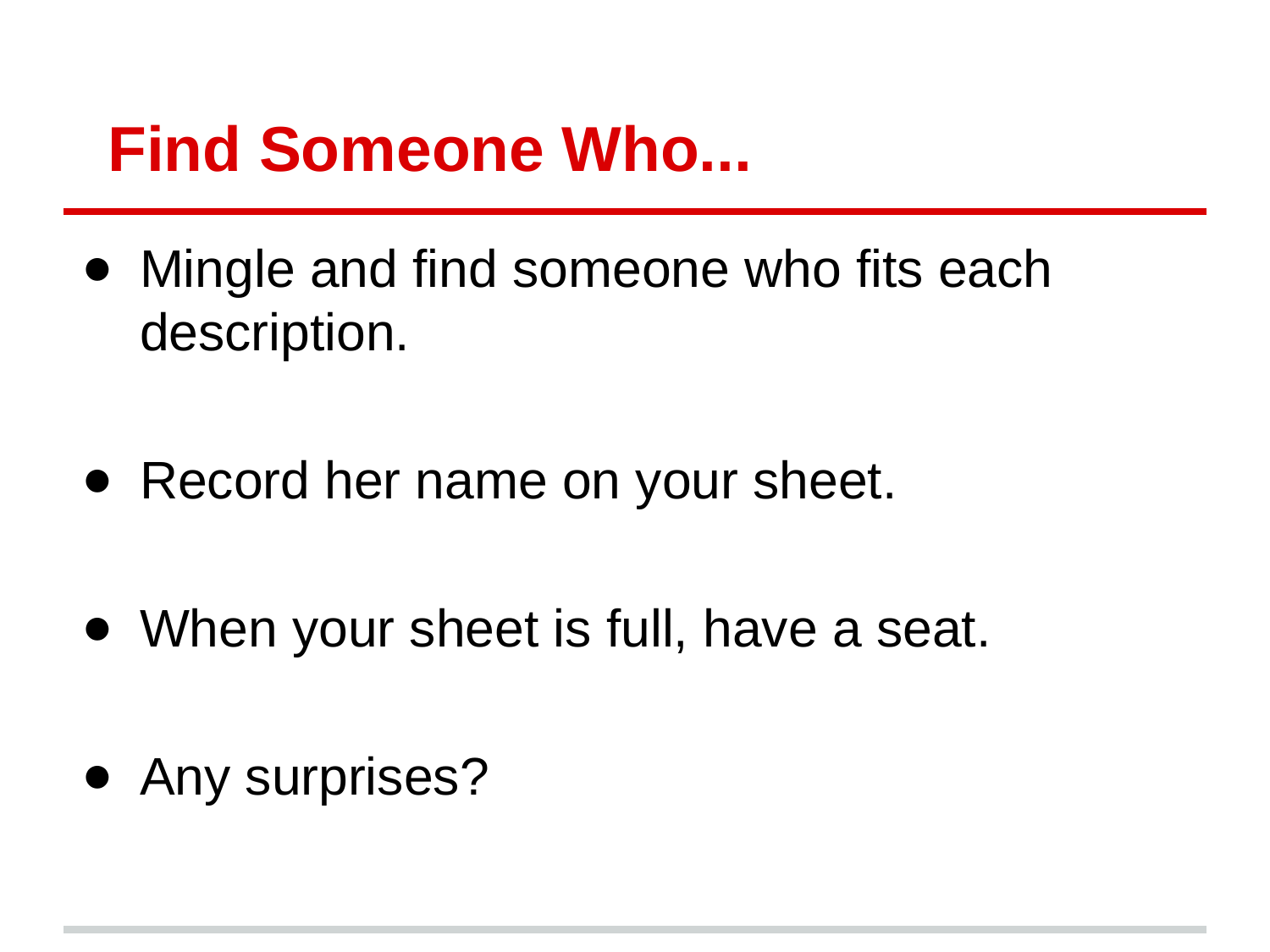

# Find Someone Who...
Mingle and find someone who fits each description.

Record her name on your sheet.

When your sheet is full, have a seat.

Any surprises?